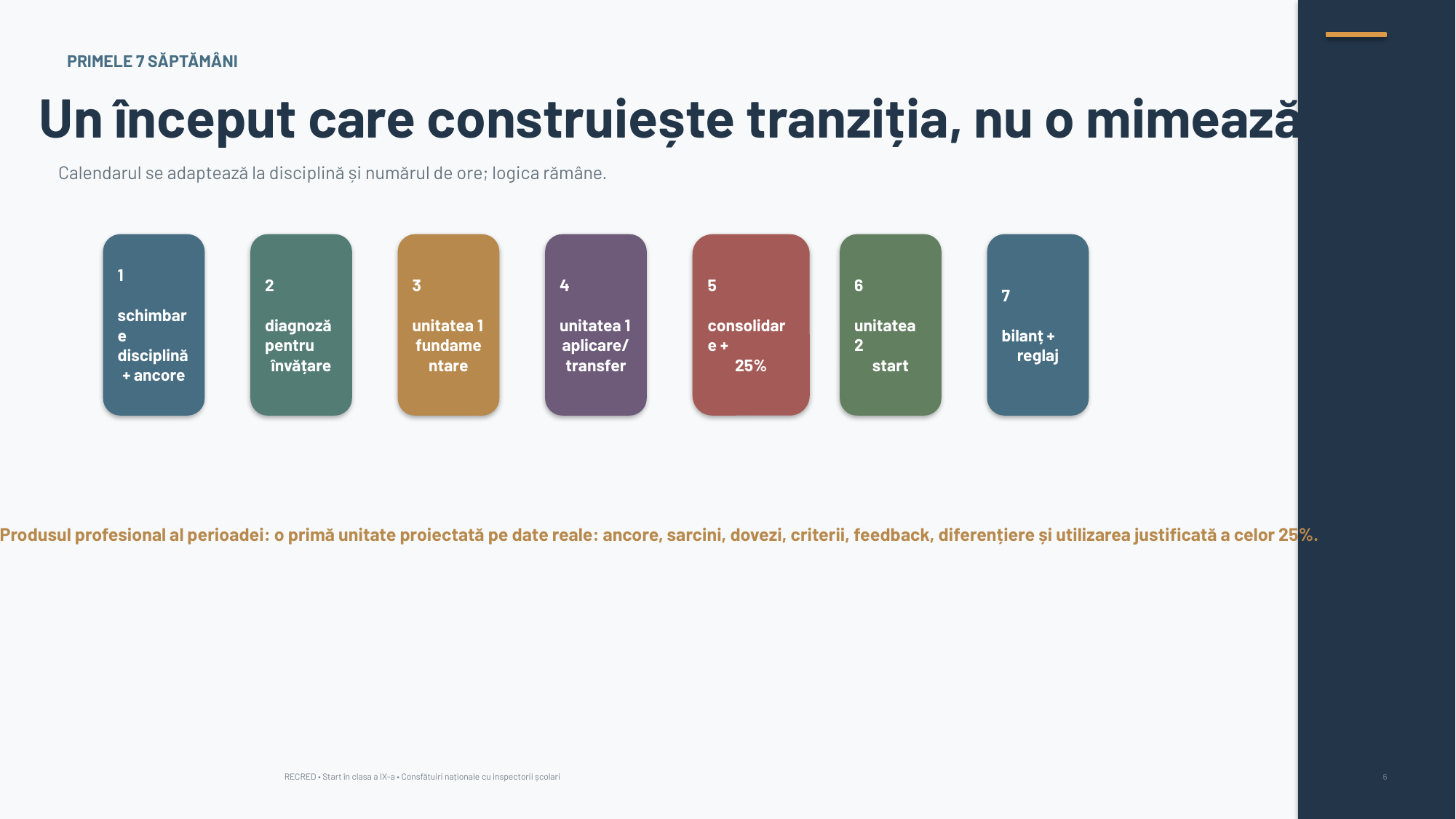

PRIMELE 7 SĂPTĂMÂNI
Un început care construiește tranziția, nu o mimează
Calendarul se adaptează la disciplină și numărul de ore; logica rămâne.
1

schimbare disciplină
+ ancore
2

diagnoză pentru
învățare
3

unitatea 1
fundamentare
4

unitatea 1
aplicare/ transfer
5

consolidare +
25%
6

unitatea 2
start
7

bilanț +
reglaj
Produsul profesional al perioadei: o primă unitate proiectată pe date reale: ancore, sarcini, dovezi, criterii, feedback, diferențiere și utilizarea justificată a celor 25%.
RECRED • Start în clasa a IX-a • Consfătuiri naționale cu inspectorii școlari
6